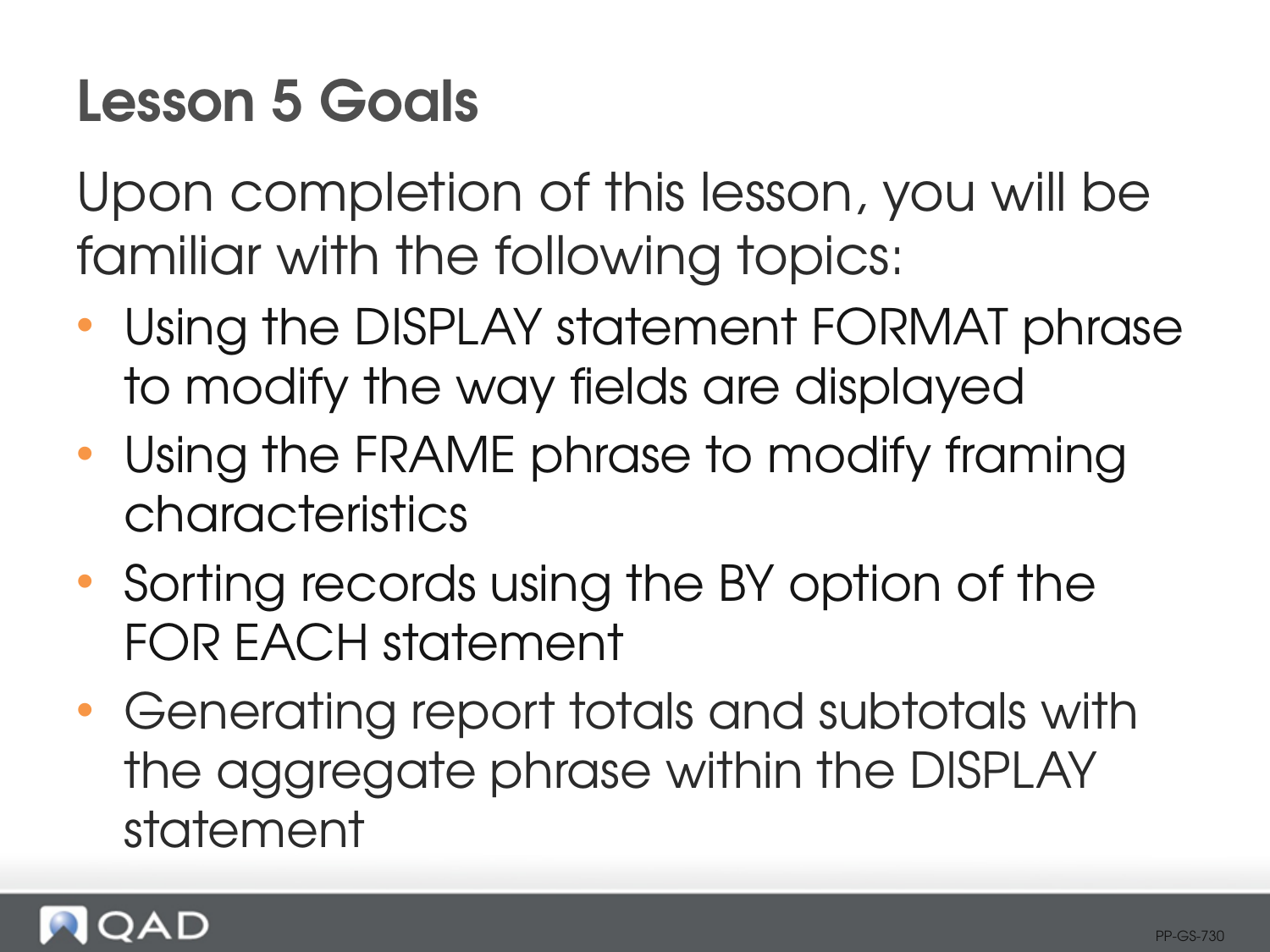

# Lesson 5 Goals
Upon completion of this lesson, you will be familiar with the following topics:
Using the DISPLAY statement FORMAT phrase to modify the way fields are displayed
Using the FRAME phrase to modify framing characteristics
Sorting records using the BY option of the FOR EACH statement
Generating report totals and subtotals with the aggregate phrase within the DISPLAY statement
PP-GS-730